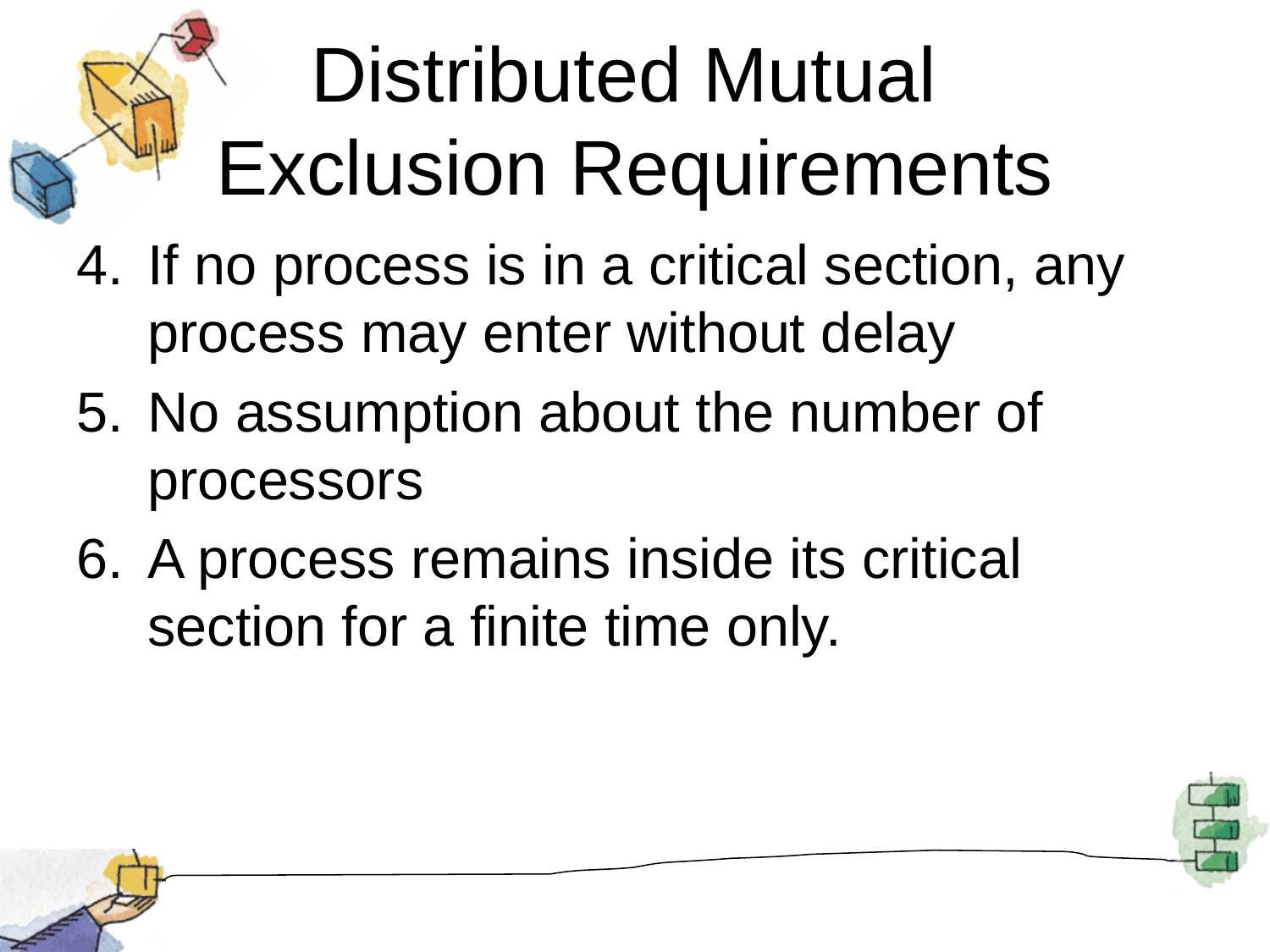

# Distributed Mutual Exclusion Requirements
If no process is in a critical section, any process may enter without delay
No assumption about the number of processors
A process remains inside its critical section for a finite time only.